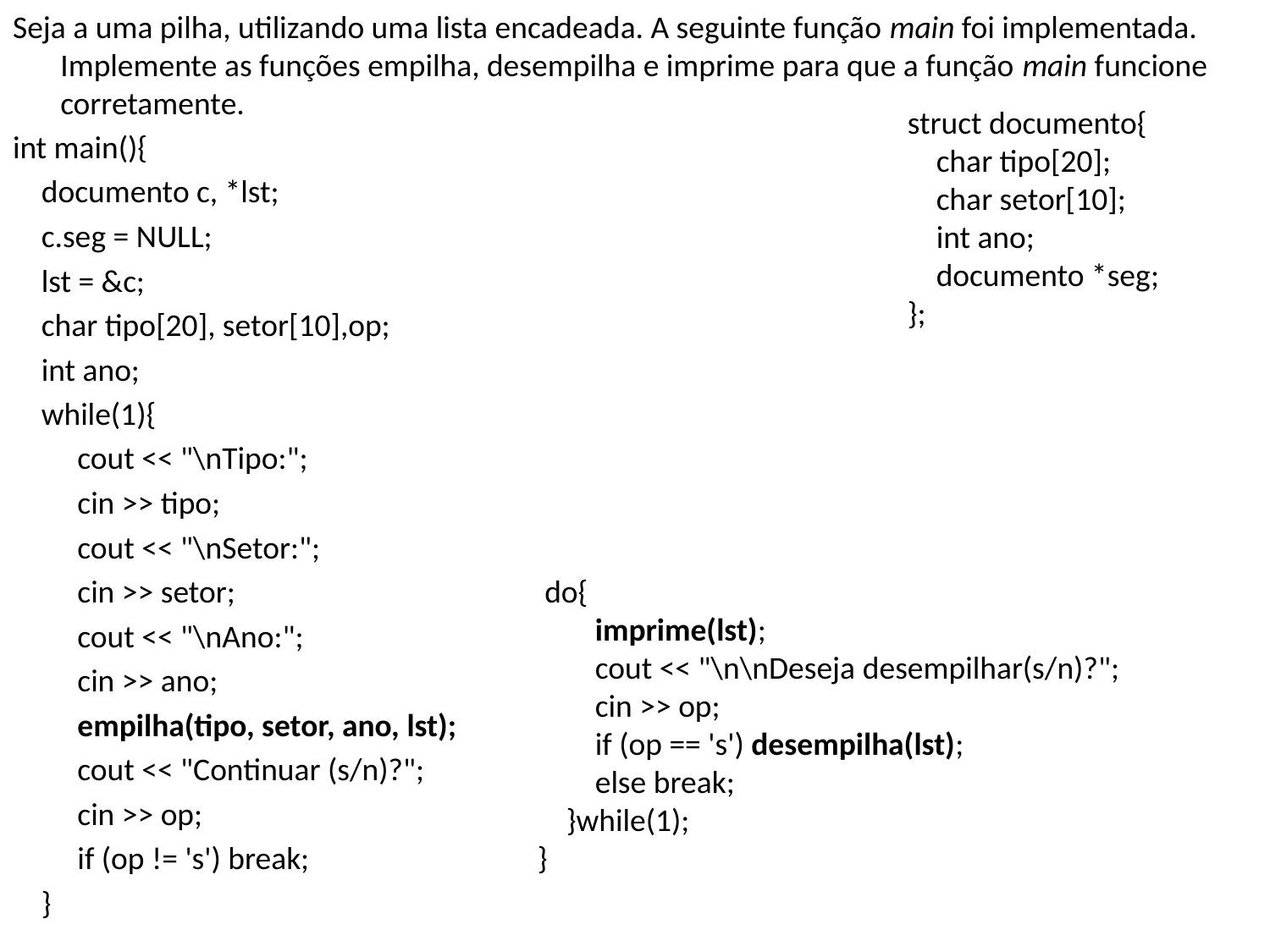

Seja a uma pilha, utilizando uma lista encadeada. A seguinte função main foi implementada. Implemente as funções empilha, desempilha e imprime para que a função main funcione corretamente.
int main(){
    documento c, *lst;
    c.seg = NULL;
    lst = &c;
    char tipo[20], setor[10],op;
    int ano;
    while(1){
         cout << "\nTipo:";
         cin >> tipo;
         cout << "\nSetor:";
         cin >> setor;
         cout << "\nAno:";
         cin >> ano;
         empilha(tipo, setor, ano, lst);
         cout << "Continuar (s/n)?";
         cin >> op;
         if (op != 's') break;
    }

struct documento{
    char tipo[20];
    char setor[10];
    int ano;
    documento *seg;
};
 do{
        imprime(lst);
        cout << "\n\nDeseja desempilhar(s/n)?";
        cin >> op;
        if (op == 's') desempilha(lst);
        else break;
    }while(1);
}